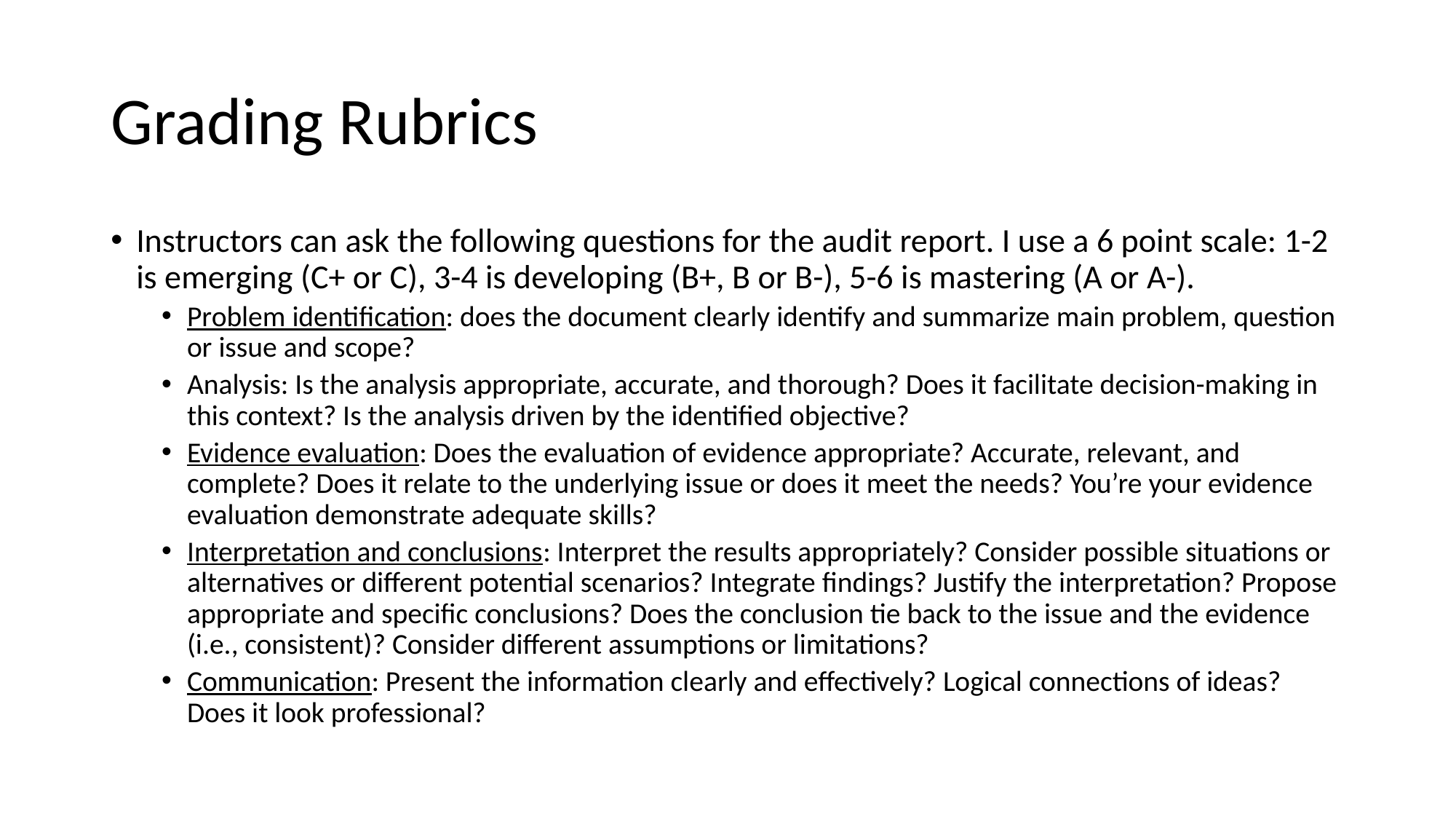

# Grading Rubrics
Instructors can ask the following questions for the audit report. I use a 6 point scale: 1-2 is emerging (C+ or C), 3-4 is developing (B+, B or B-), 5-6 is mastering (A or A-).
Problem identification: does the document clearly identify and summarize main problem, question or issue and scope?
Analysis: Is the analysis appropriate, accurate, and thorough? Does it facilitate decision-making in this context? Is the analysis driven by the identified objective?
Evidence evaluation: Does the evaluation of evidence appropriate? Accurate, relevant, and complete? Does it relate to the underlying issue or does it meet the needs? You’re your evidence evaluation demonstrate adequate skills?
Interpretation and conclusions: Interpret the results appropriately? Consider possible situations or alternatives or different potential scenarios? Integrate findings? Justify the interpretation? Propose appropriate and specific conclusions? Does the conclusion tie back to the issue and the evidence (i.e., consistent)? Consider different assumptions or limitations?
Communication: Present the information clearly and effectively? Logical connections of ideas? Does it look professional?